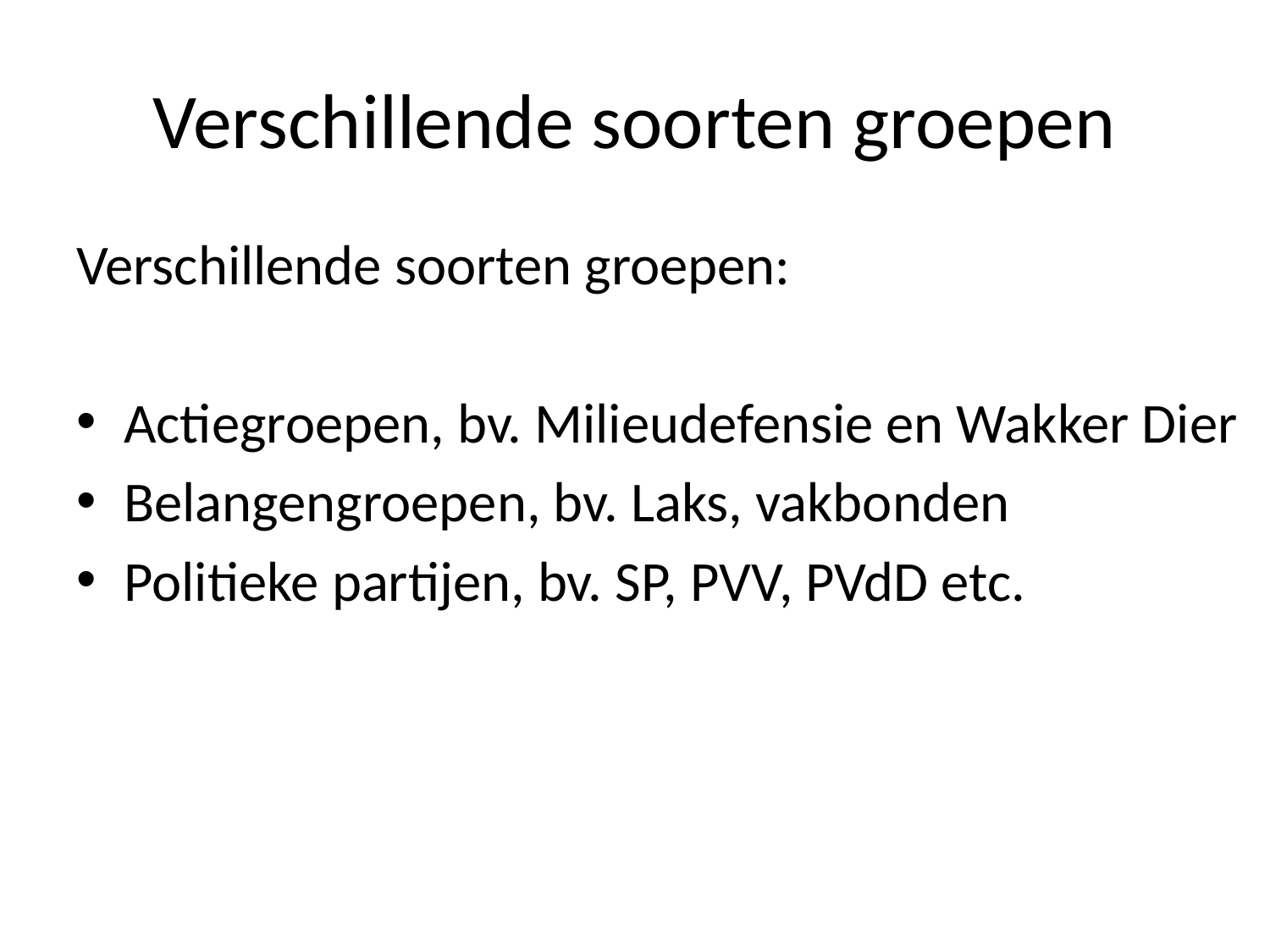

# Verschillende soorten groepen
Verschillende soorten groepen:

Actiegroepen, bv. Milieudefensie en Wakker Dier
Belangengroepen, bv. Laks, vakbonden
Politieke partijen, bv. SP, PVV, PVdD etc.